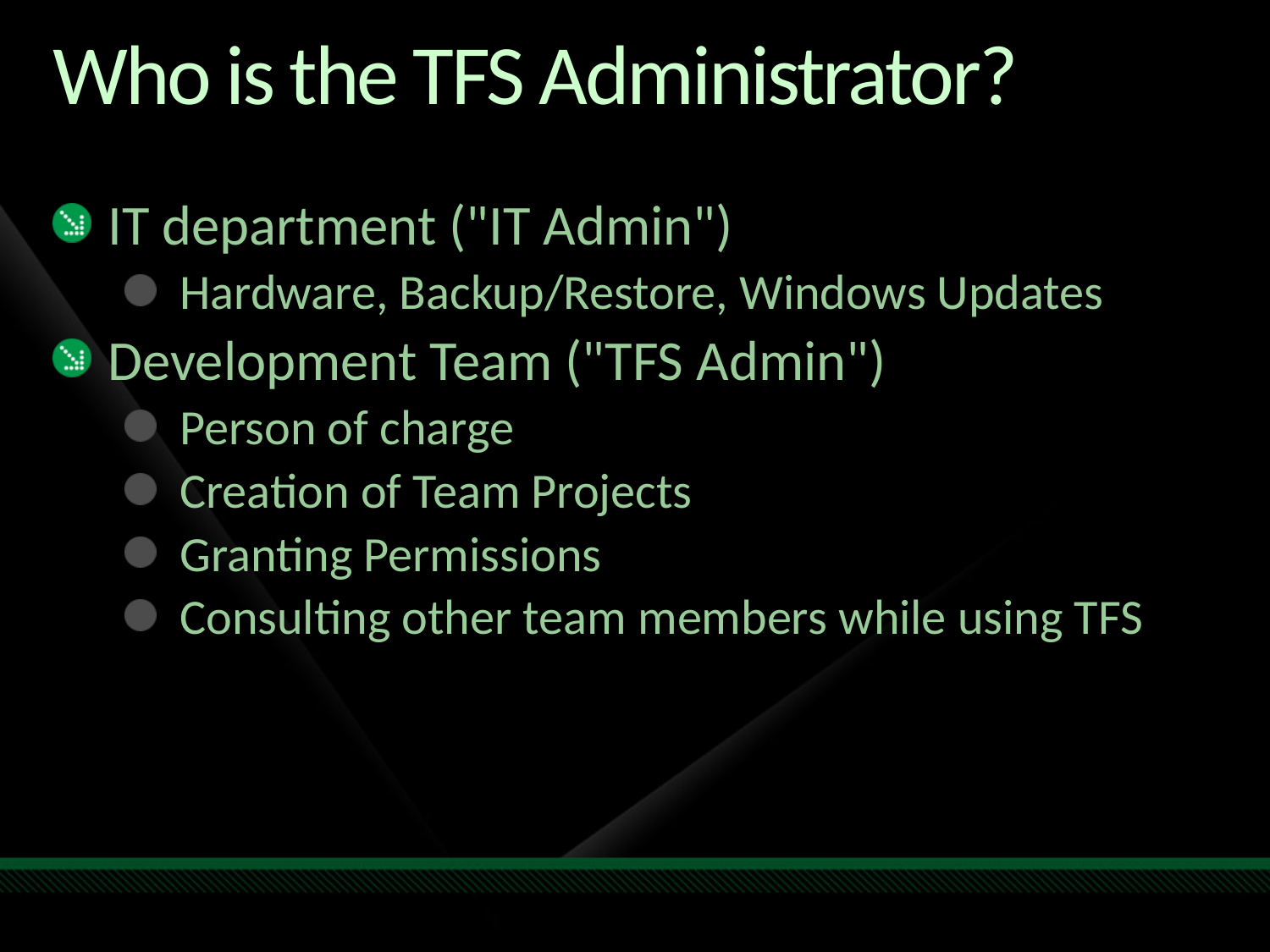

# Who is the TFS Administrator?
IT department ("IT Admin")
Hardware, Backup/Restore, Windows Updates
Development Team ("TFS Admin")
Person of charge
Creation of Team Projects
Granting Permissions
Consulting other team members while using TFS